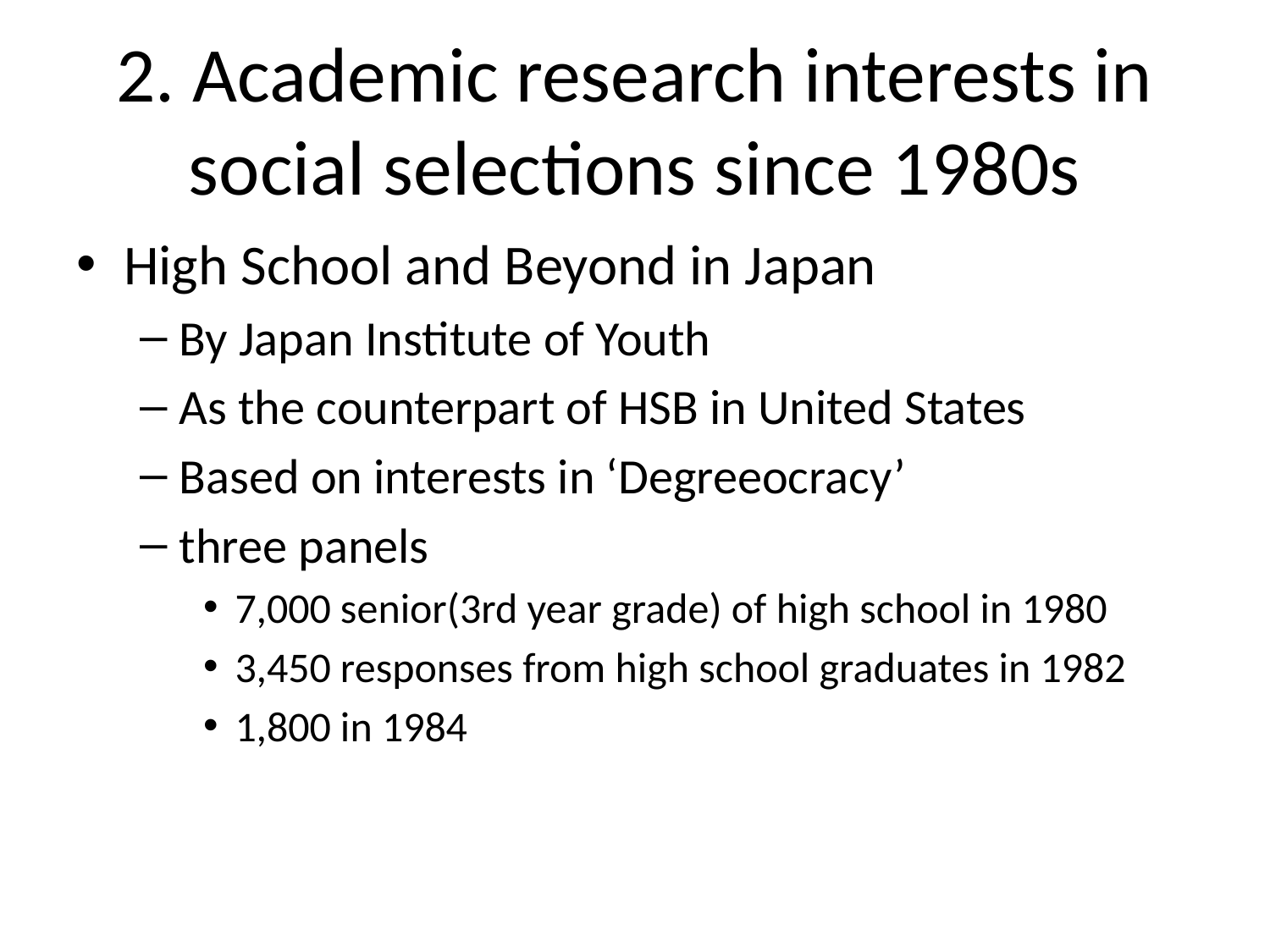

# 2. Academic research interests in social selections since 1980s
High School and Beyond in Japan
By Japan Institute of Youth
As the counterpart of HSB in United States
Based on interests in ‘Degreeocracy’
three panels
7,000 senior(3rd year grade) of high school in 1980
3,450 responses from high school graduates in 1982
1,800 in 1984